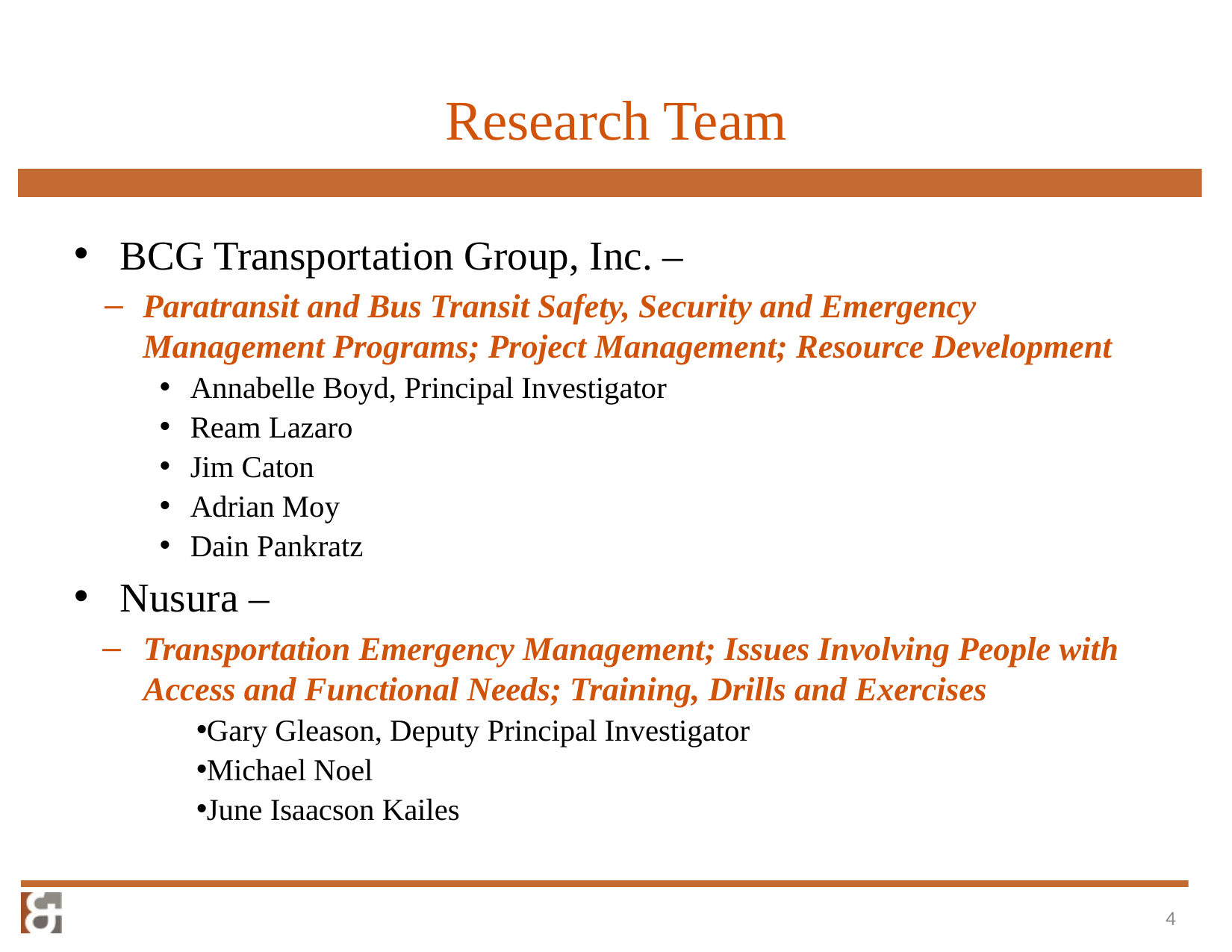

# Research Team
BCG Transportation Group, Inc. –
Paratransit and Bus Transit Safety, Security and Emergency Management Programs; Project Management; Resource Development
Annabelle Boyd, Principal Investigator
Ream Lazaro
Jim Caton
Adrian Moy
Dain Pankratz
Nusura –
Transportation Emergency Management; Issues Involving People with Access and Functional Needs; Training, Drills and Exercises
Gary Gleason, Deputy Principal Investigator
Michael Noel
June Isaacson Kailes